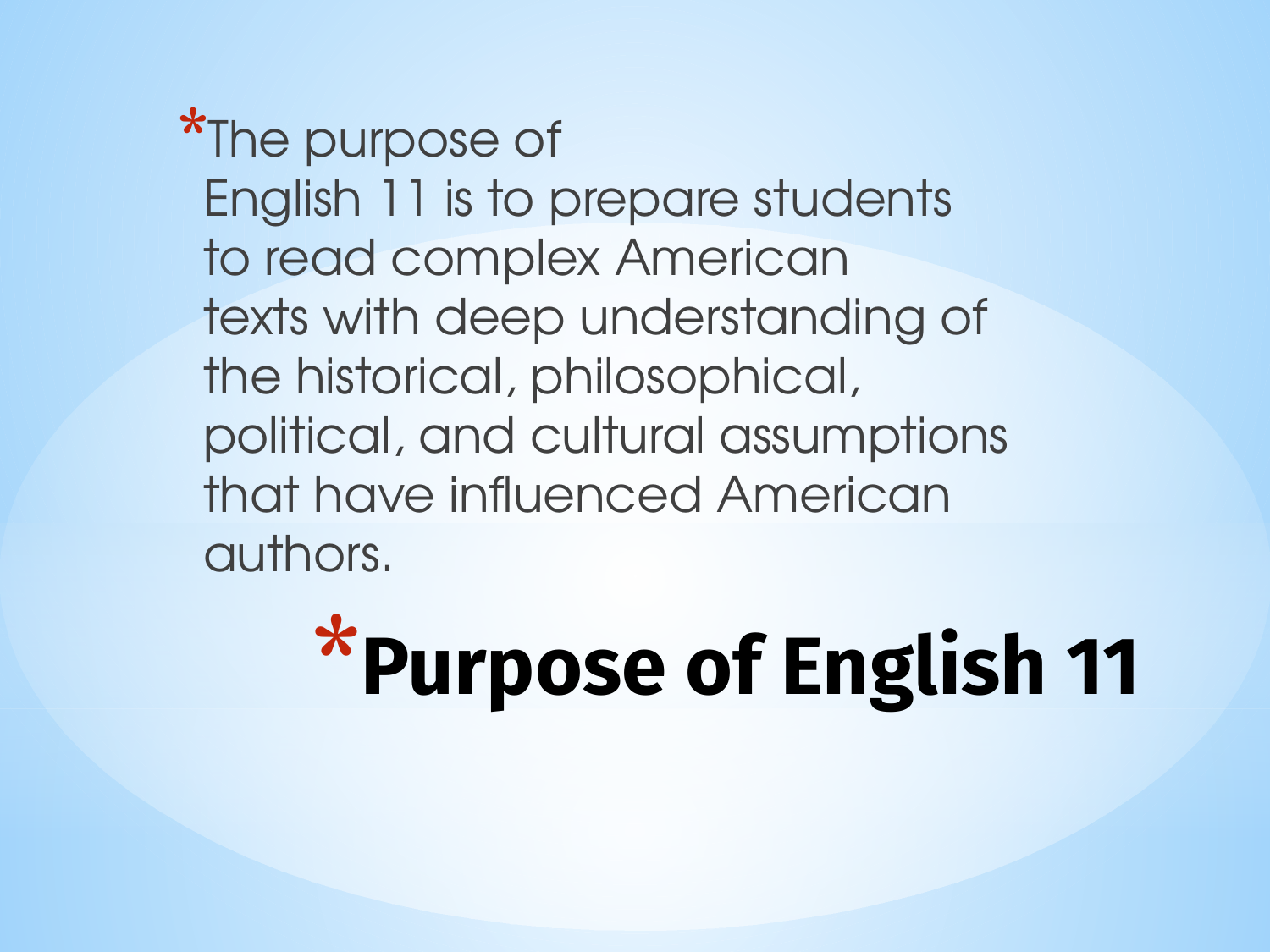

The purpose of English 11 is to prepare students to read complex American texts with deep understanding of the historical, philosophical, political, and cultural assumptions that have influenced American authors.
# Purpose of English 11